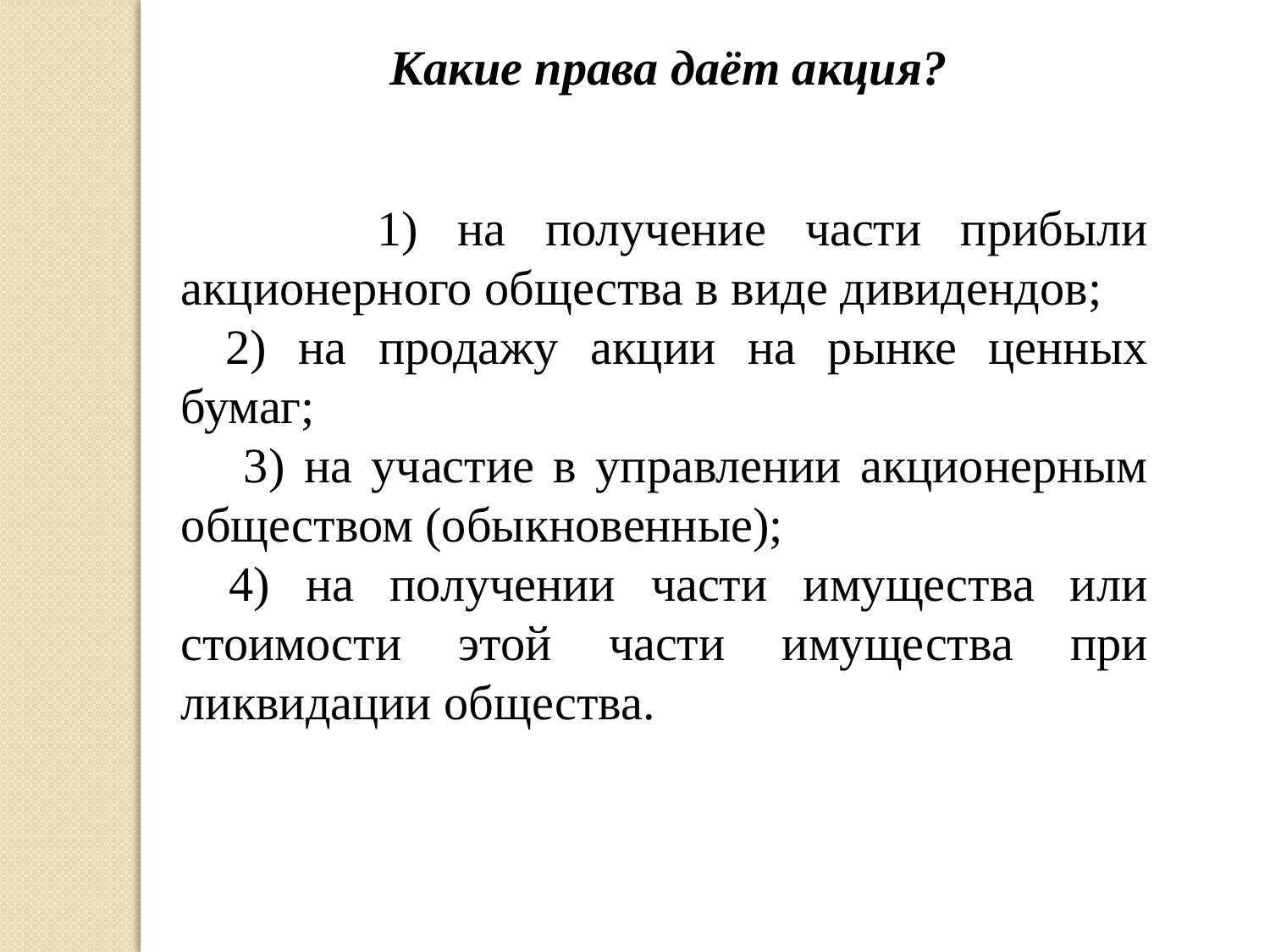

Какие права даёт акция?

     1) на получение части прибыли акционерного общества в виде дивидендов;
  2) на продажу акции на рынке ценных бумаг;
    3) на участие в управлении акционерным обществом (обыкновенные);
  4) на получении части имущества или стоимости этой части имущества при ликвидации общества.